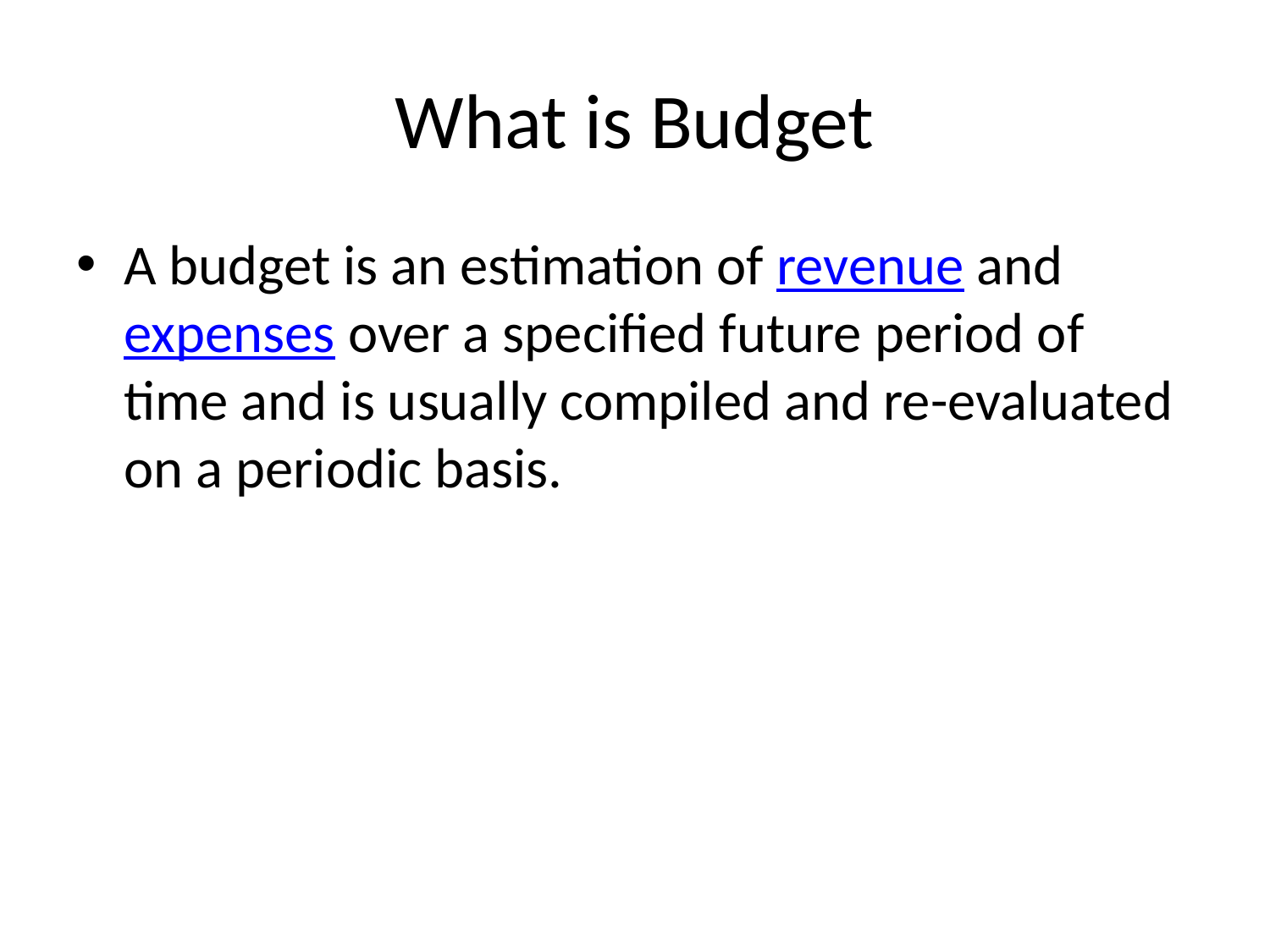

# What is Budget
A budget is an estimation of revenue and expenses over a specified future period of time and is usually compiled and re-evaluated on a periodic basis.